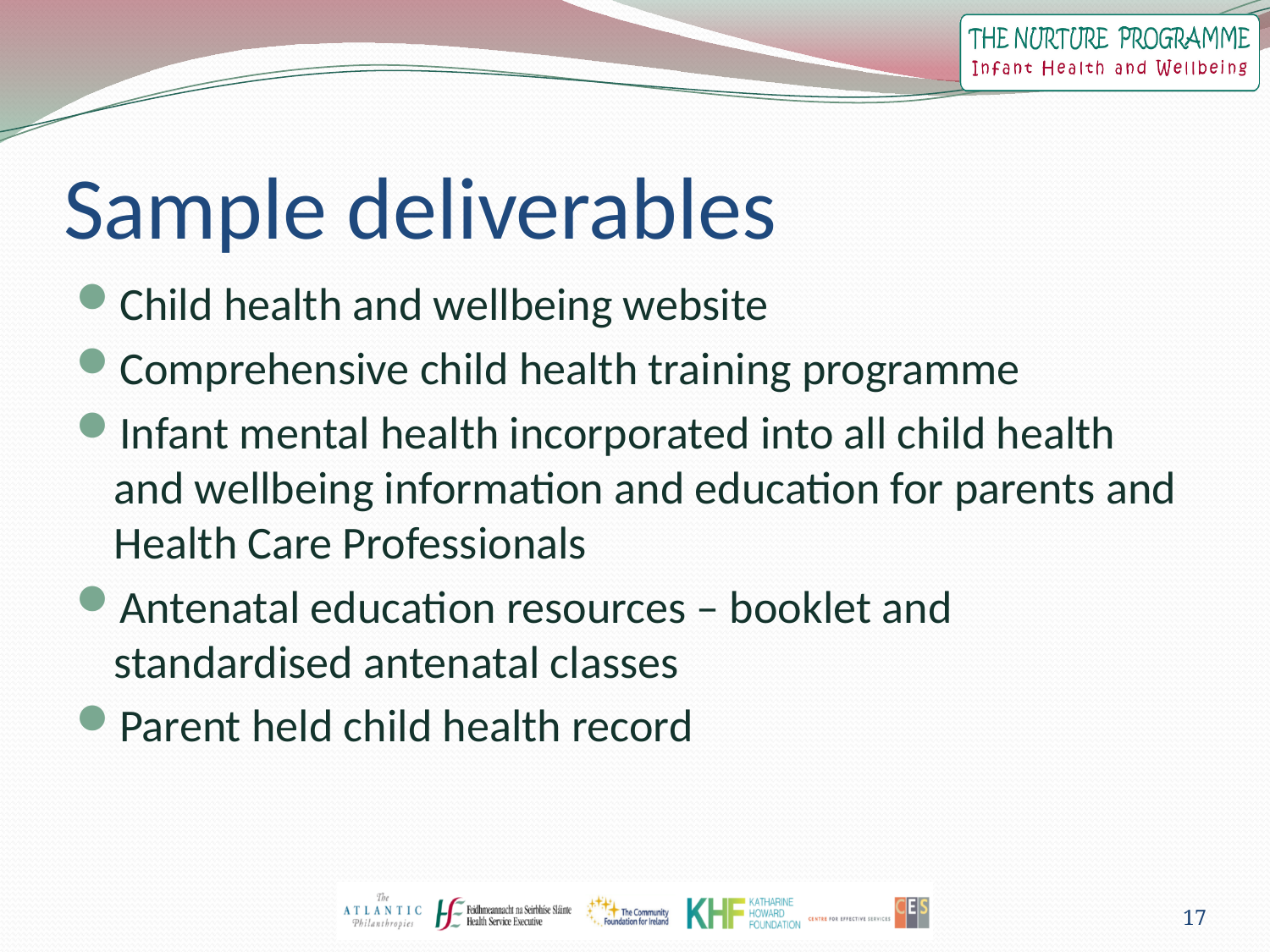

# Sample deliverables
Child health and wellbeing website
Comprehensive child health training programme
Infant mental health incorporated into all child health and wellbeing information and education for parents and Health Care Professionals
Antenatal education resources – booklet and standardised antenatal classes
Parent held child health record
17